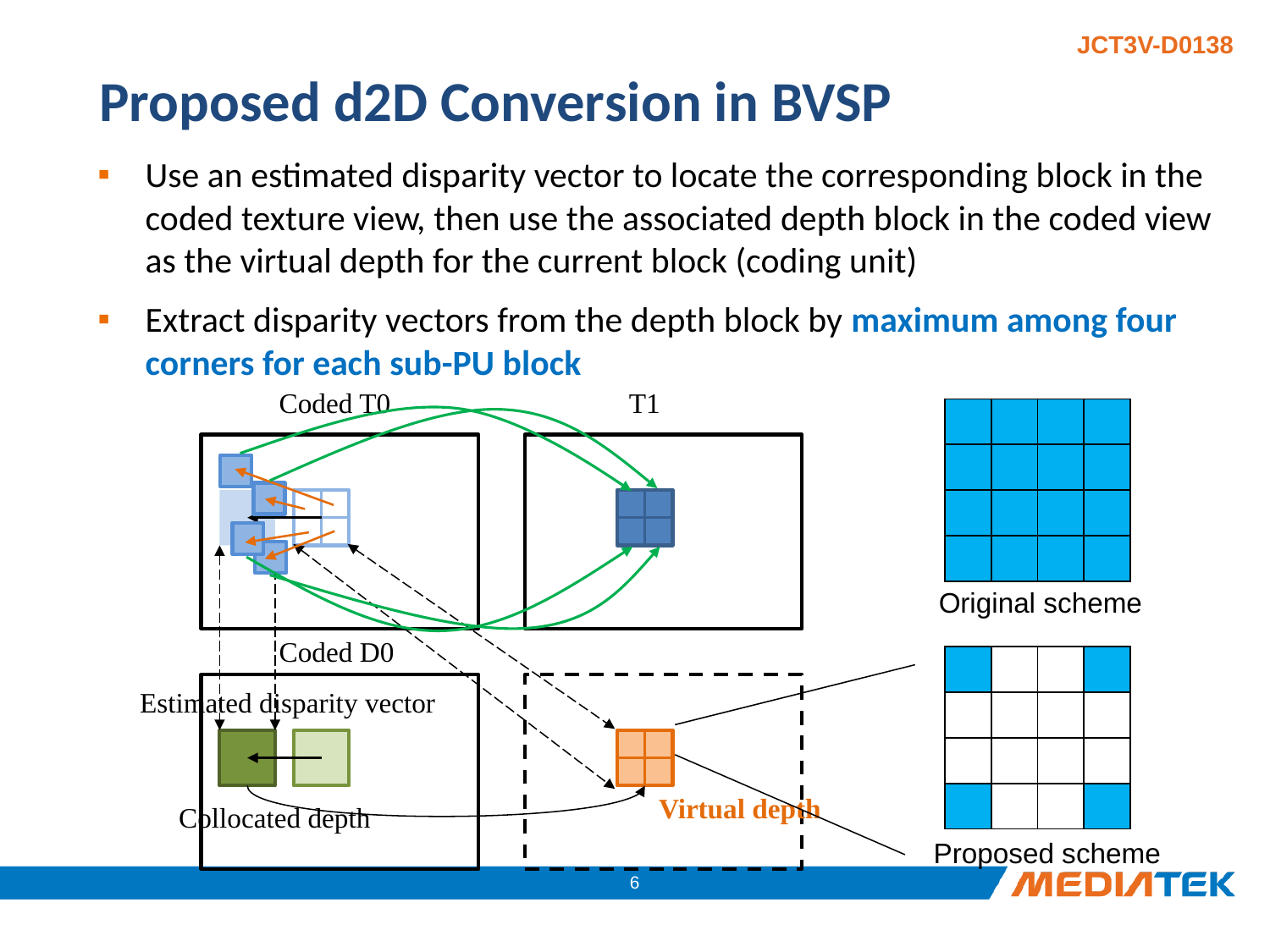

# Proposed d2D Conversion in BVSP
Use an estimated disparity vector to locate the corresponding block in the coded texture view, then use the associated depth block in the coded view as the virtual depth for the current block (coding unit)
Extract disparity vectors from the depth block by maximum among four corners for each sub-PU block
Coded T0
T1
|  |  |  |  |
| --- | --- | --- | --- |
|  |  |  |  |
|  |  |  |  |
|  |  |  |  |

Original scheme
Coded D0
|  |  |  |  |
| --- | --- | --- | --- |
|  |  |  |  |
|  |  |  |  |
|  |  |  |  |

Estimated disparity vector

Virtual depth
Collocated depth
Proposed scheme
6